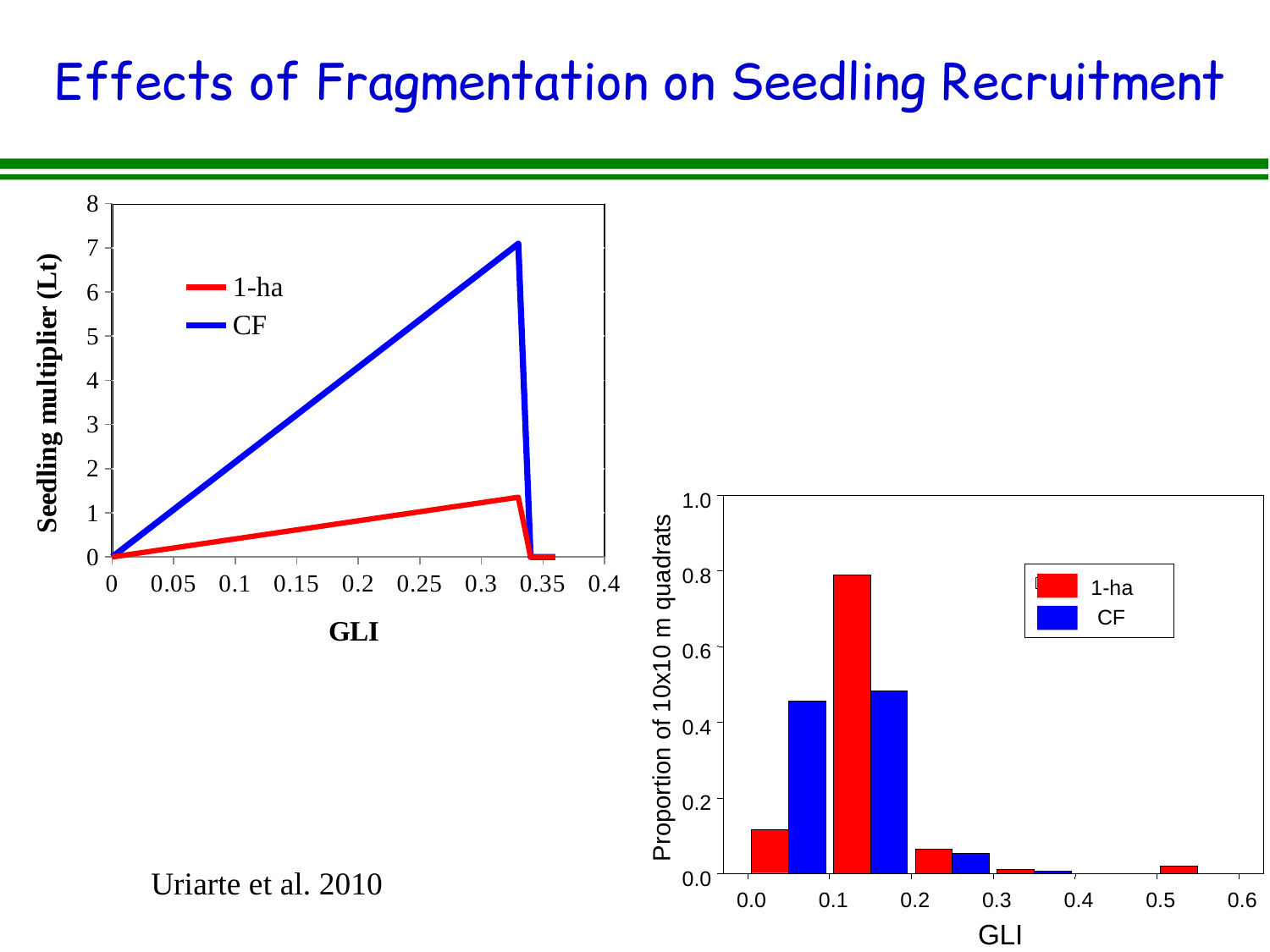

# Effects of Fragmentation on Seedling Recruitment

### Chart

| Category | 1-ha | CF |
|---|---|---|
1.0

0.8

1-ha

CF

0.6

0.4

I
0.2

B

0.0

0.0
0.1
0.2
0.3
0.4
0.5
0.6
GLI
Proportion of 10x10 m quadrats
Uriarte et al. 2010